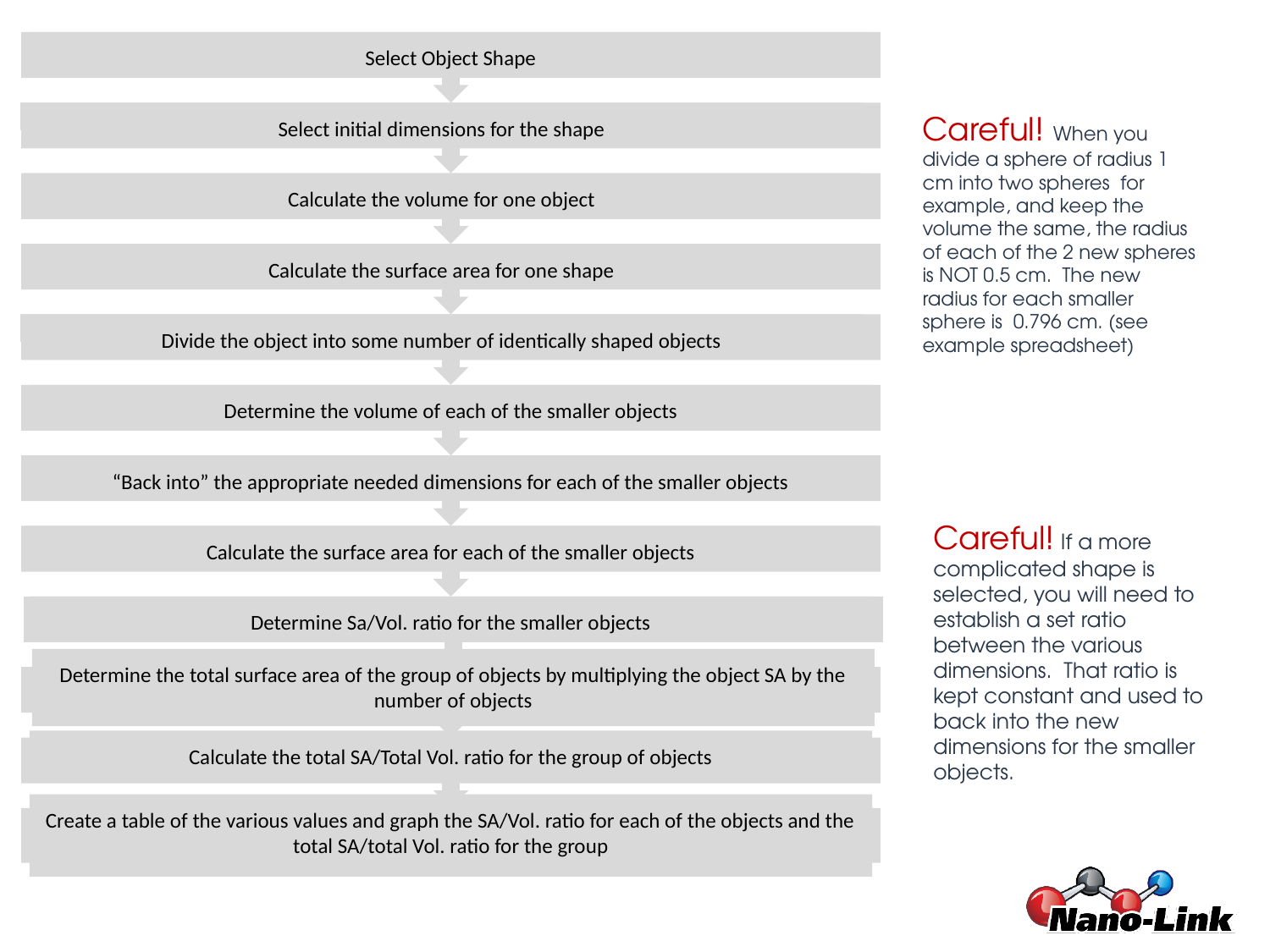

Select Object Shape

Select initial dimensions for the shape

Calculate the volume for one object

Calculate the surface area for one shape
Divide the object into some number of identically shaped objects

Determine the volume of each of the smaller objects

“Back into” the appropriate needed dimensions for each of the smaller objects

Calculate the surface area for each of the smaller objects

Determine Sa/Vol. ratio for the smaller objects
Determine the total surface area of the group of objects by multiplying the object SA by the number of objects

Calculate the total SA/Total Vol. ratio for the group of objects

Create a table of the various values and graph the SA/Vol. ratio for each of the objects and the total SA/total Vol. ratio for the group

Careful! When you divide a sphere of radius 1 cm into two spheres  for example, and keep the volume the same, the radius of each of the 2 new spheres is NOT 0.5 cm.  The new radius for each smaller sphere is  0.796 cm. (see example spreadsheet)
Careful! If a more complicated shape is selected, you will need to establish a set ratio between the various dimensions.  That ratio is kept constant and used to back into the new dimensions for the smaller objects.